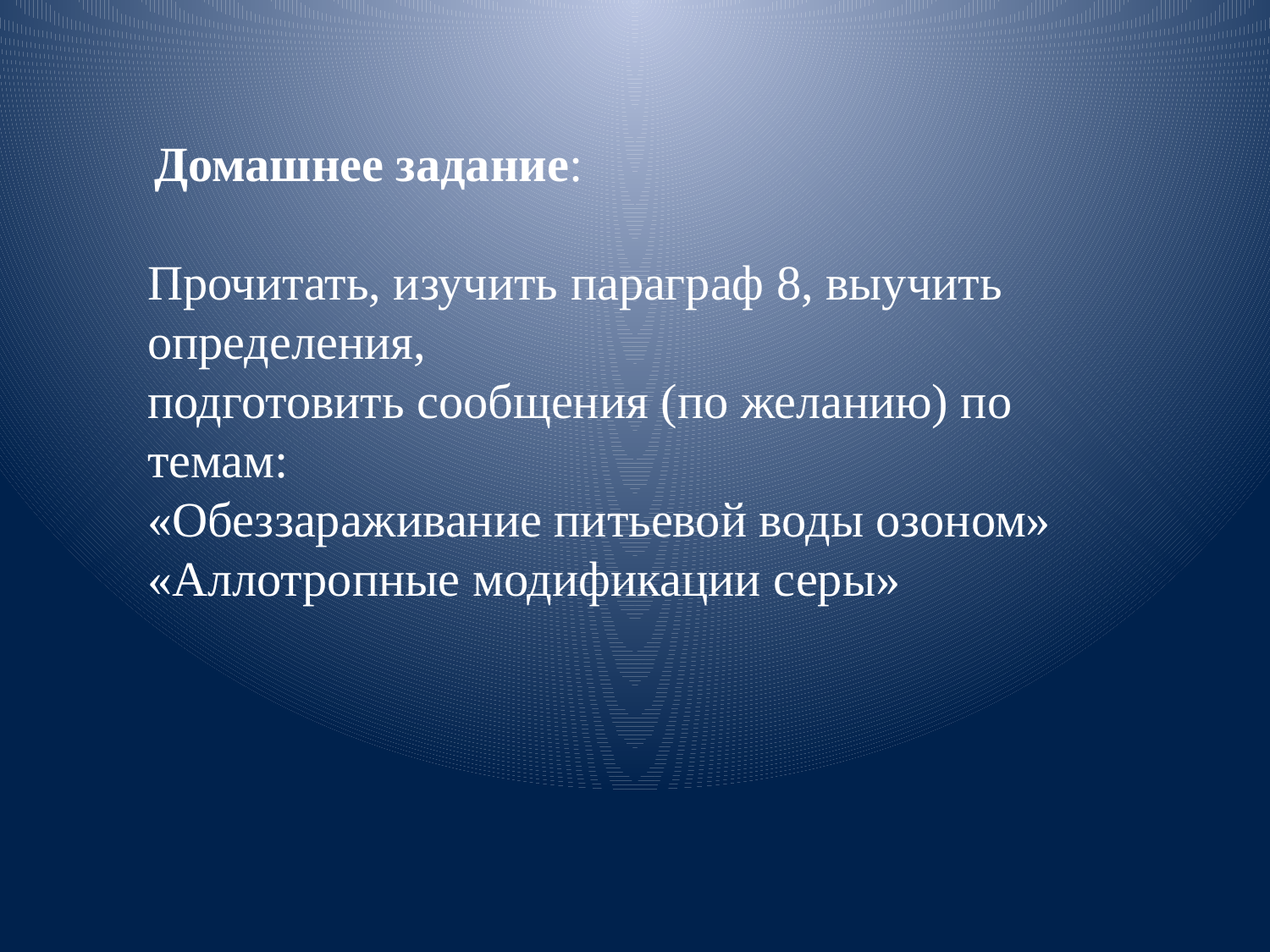

Домашнее задание:

Прочитать, изучить параграф 8, выучить определения,
подготовить сообщения (по желанию) по темам:
«Обеззараживание питьевой воды озоном»
«Аллотропные модификации серы»